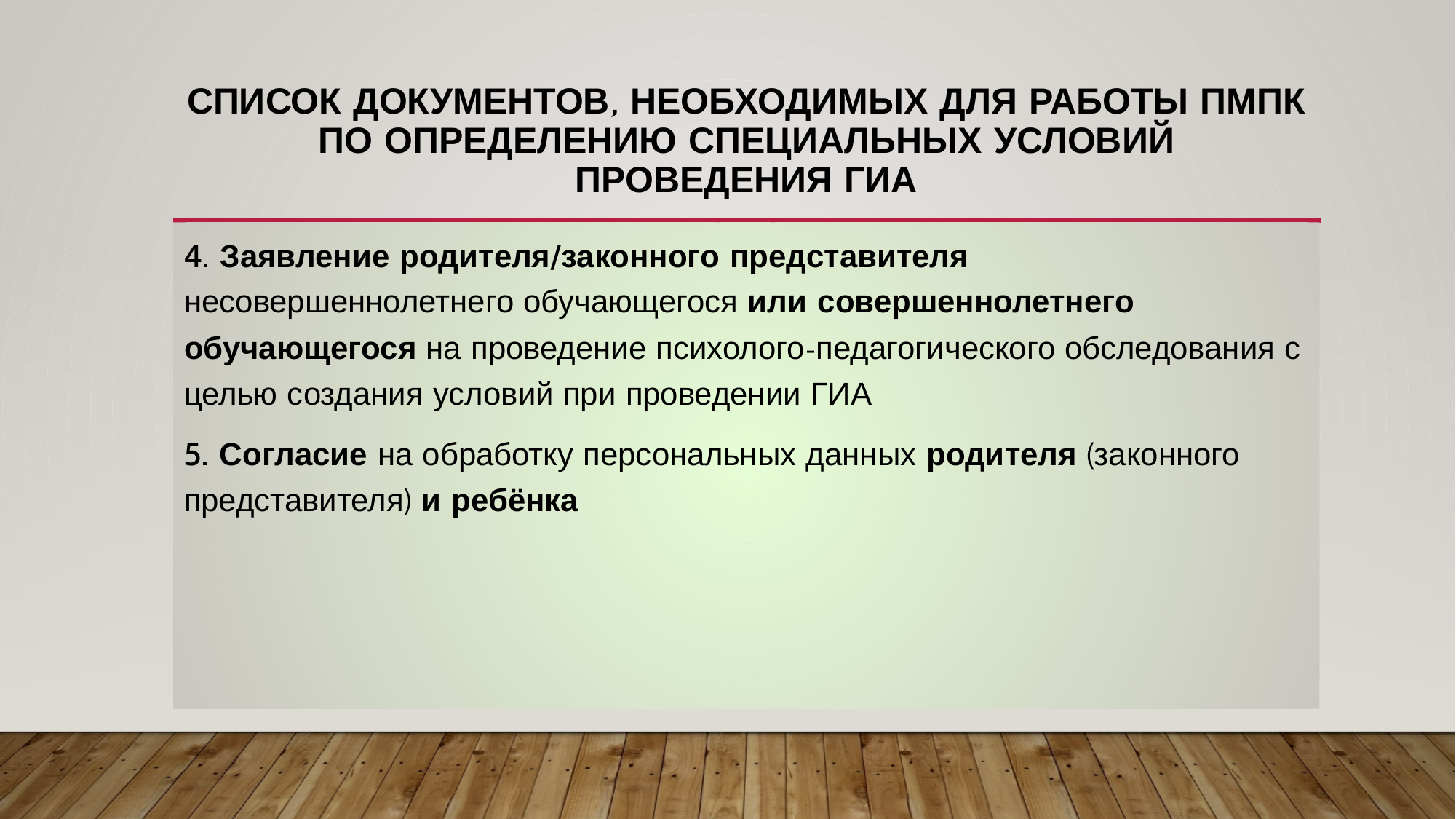

СПИСОК ДОКУМЕНТОВ, НЕОБХОДИМЫХ ДЛЯ РАБОТЫ ПМПК ПО ОПРЕДЕЛЕНИЮ СПЕЦИАЛЬНЫХ УСЛОВИЙ ПРОВЕДЕНИЯ ГИА
4. Заявление родителя/законного представителя  несовершеннолетнего обучающегося или совершеннолетнего обучающегося на проведение психолого-педагогического обследования с целью создания условий при проведении ГИА
5. Согласие на обработку персональных данных родителя (законного представителя) и ребёнка